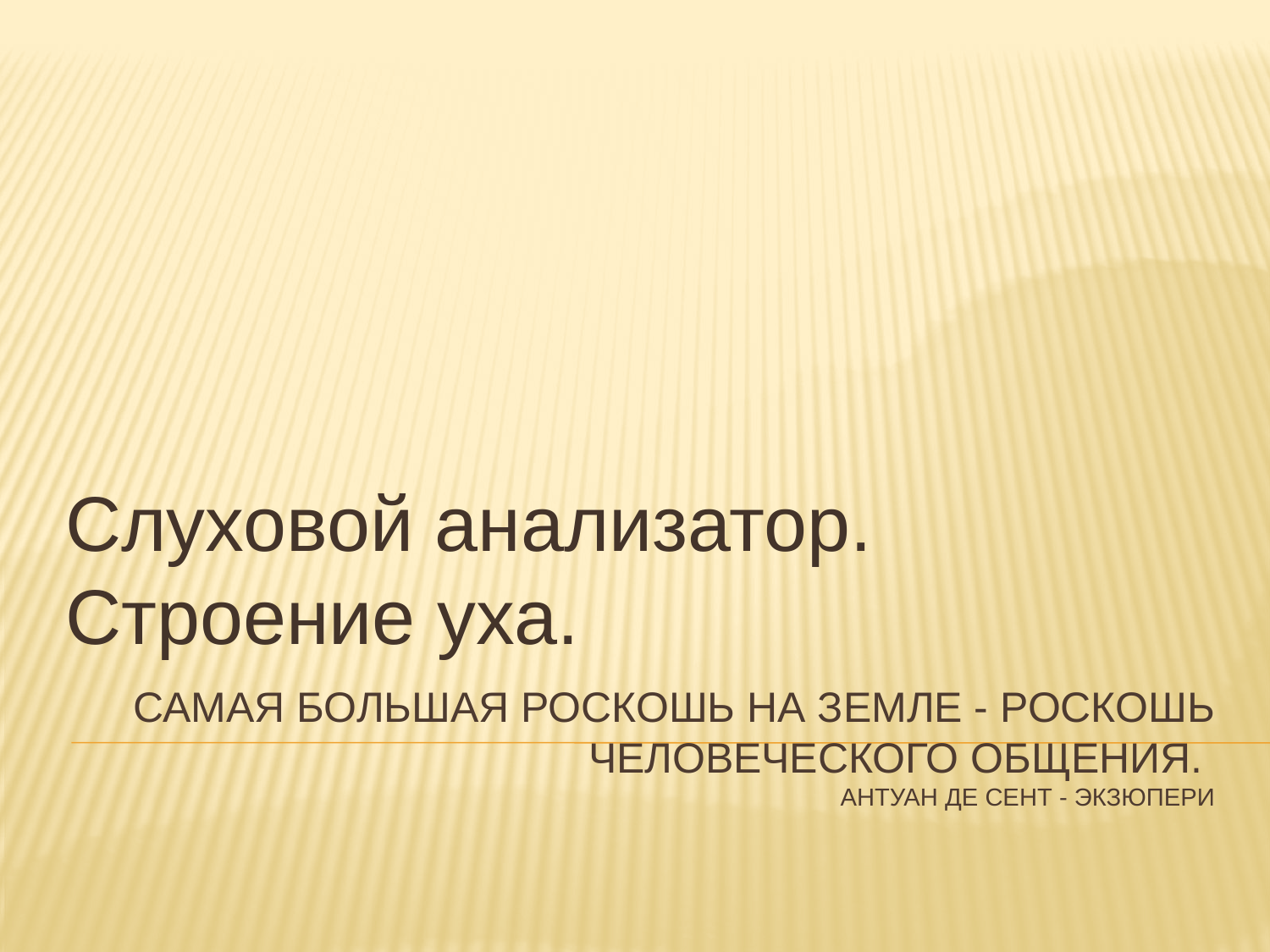

Слуховой анализатор.
Строение уха.
# Самая большая роскошь на земле - роскошь человеческого общения. Антуан де сент - Экзюпери